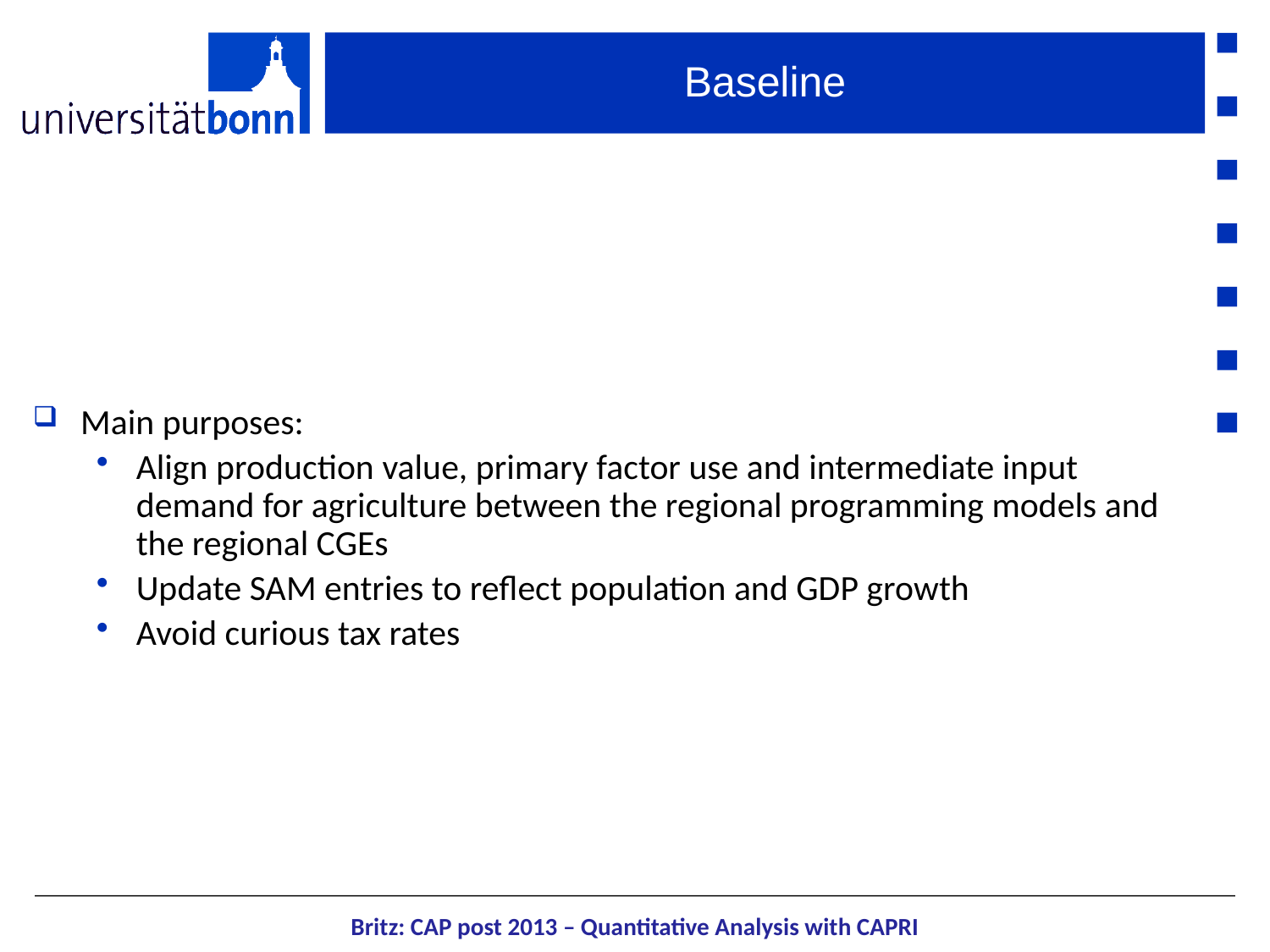

# Baseline
Main purposes:
Align production value, primary factor use and intermediate input demand for agriculture between the regional programming models and the regional CGEs
Update SAM entries to reflect population and GDP growth
Avoid curious tax rates
Britz: CAP post 2013 – Quantitative Analysis with CAPRI